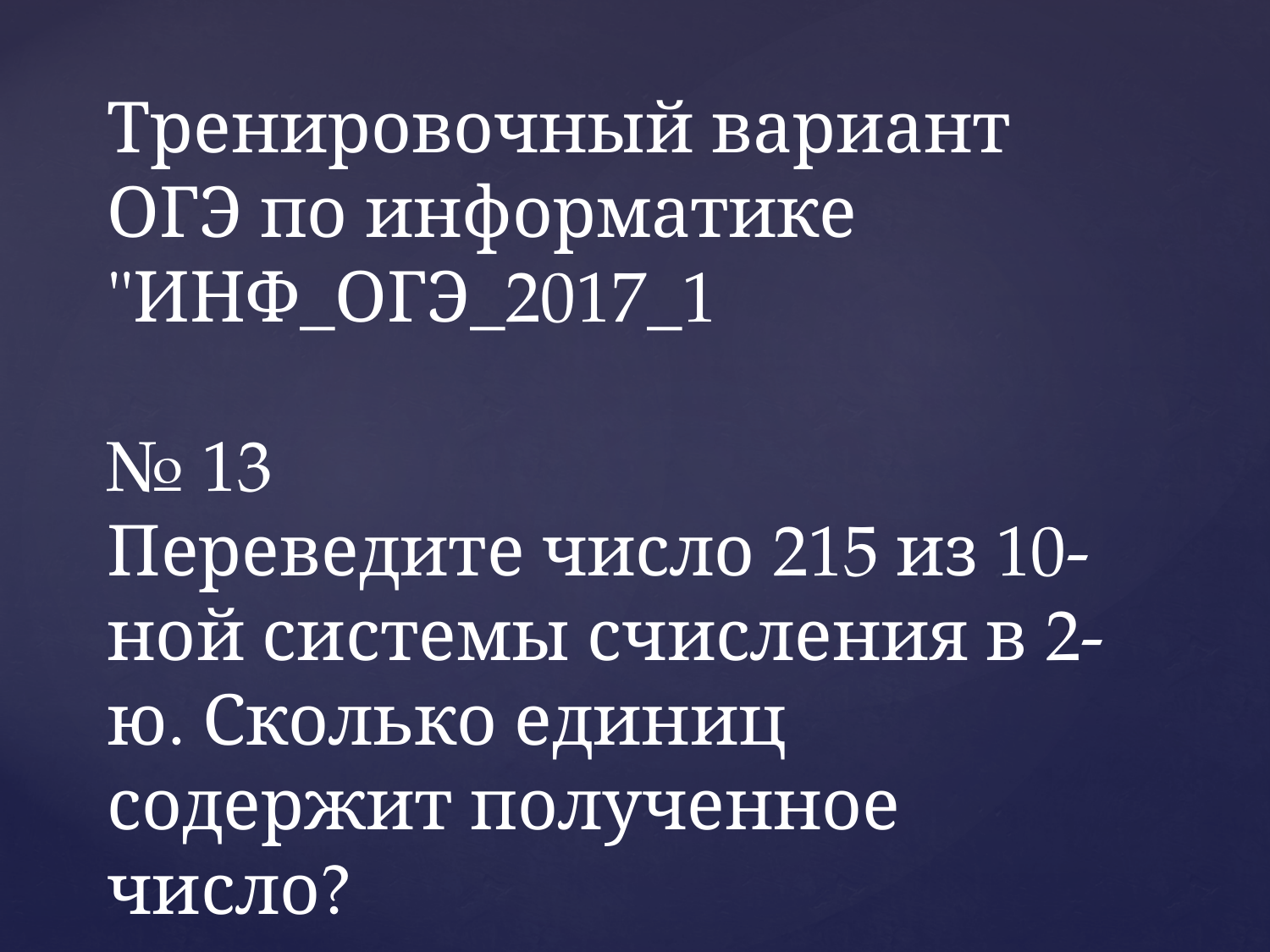

Тренировочный вариант ОГЭ по информатике "ИНФ_ОГЭ_2017_1

№ 13
Переведите число 215 из 10-ной системы счисления в 2-ю. Сколько единиц содержит полученное число?